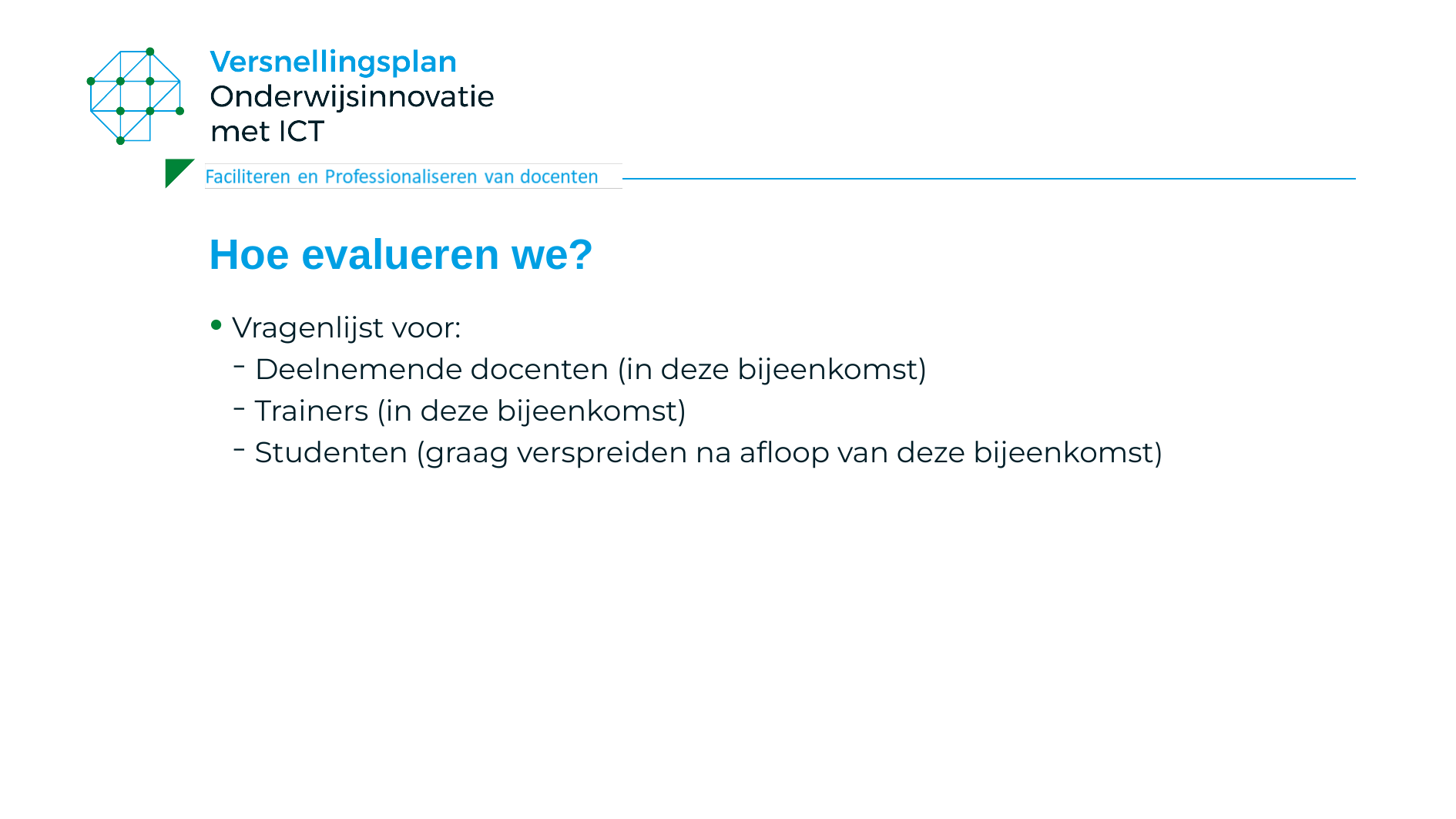

# Hoe evalueren we?
Vragenlijst voor:
Deelnemende docenten (in deze bijeenkomst)
Trainers (in deze bijeenkomst)
Studenten (graag verspreiden na afloop van deze bijeenkomst)